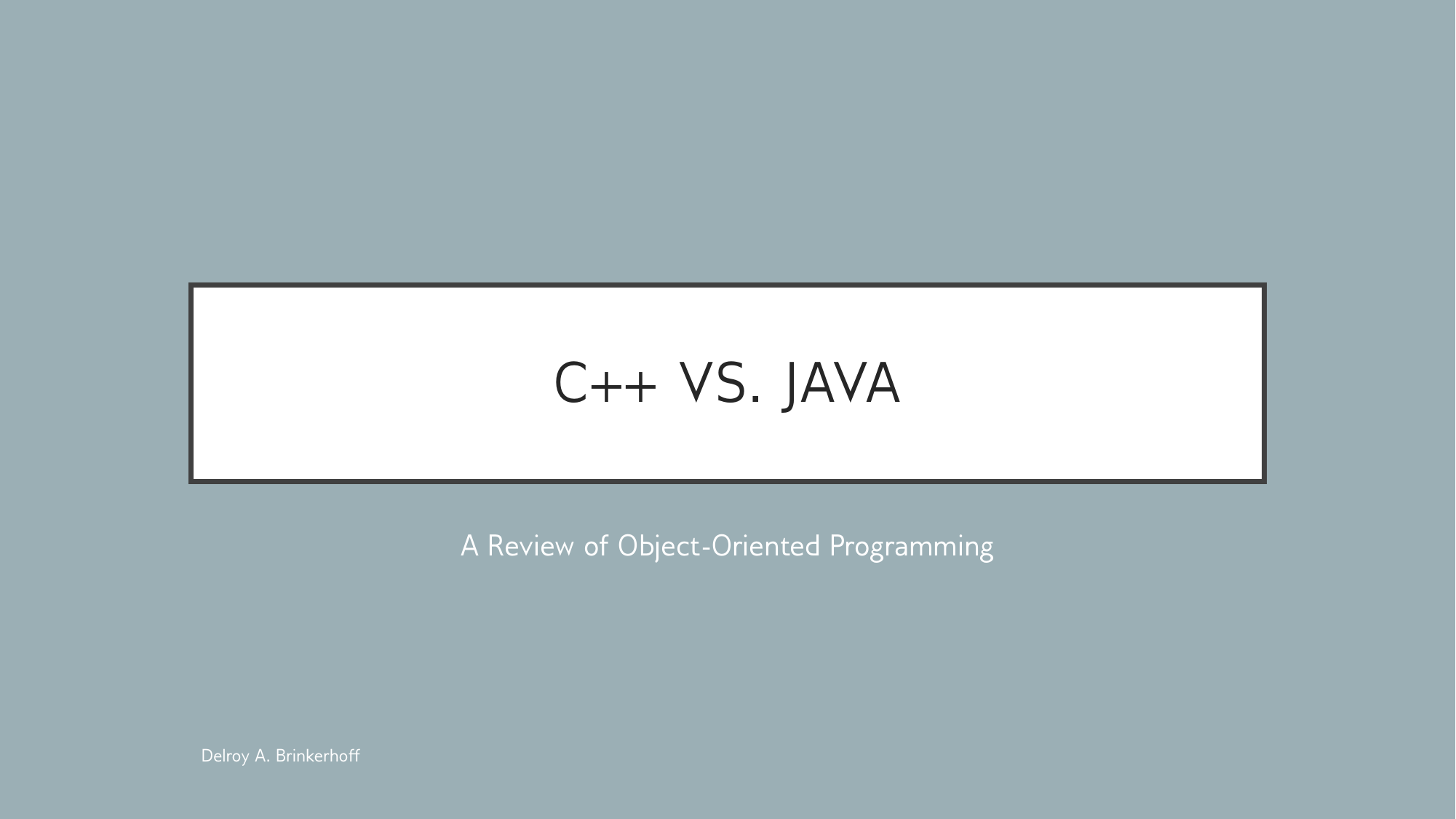

# C++ vs. Java
A Review of Object-Oriented Programming
Delroy A. Brinkerhoff